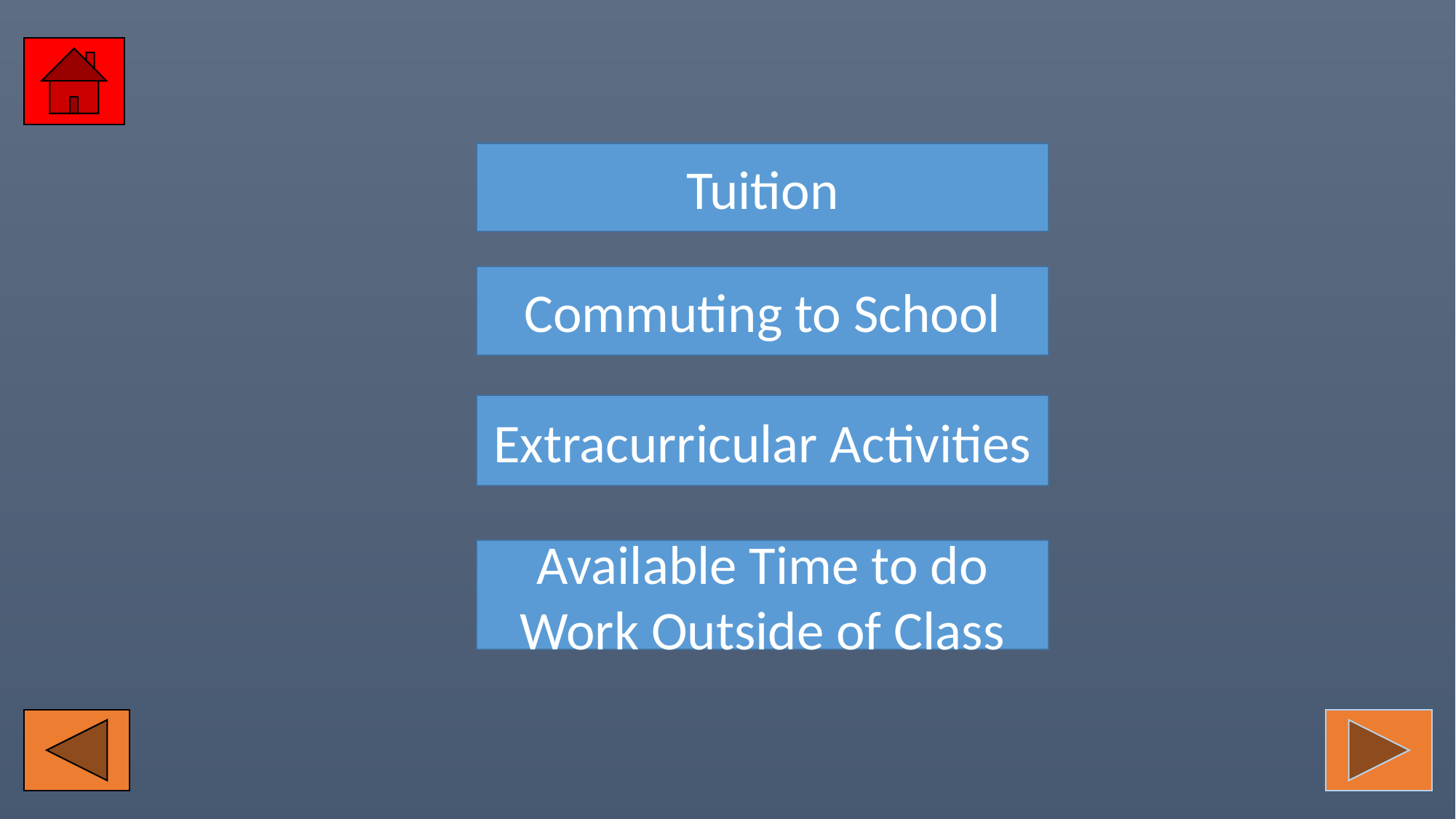

Tuition
Commuting to School
Extracurricular Activities
Available Time to do Work Outside of Class